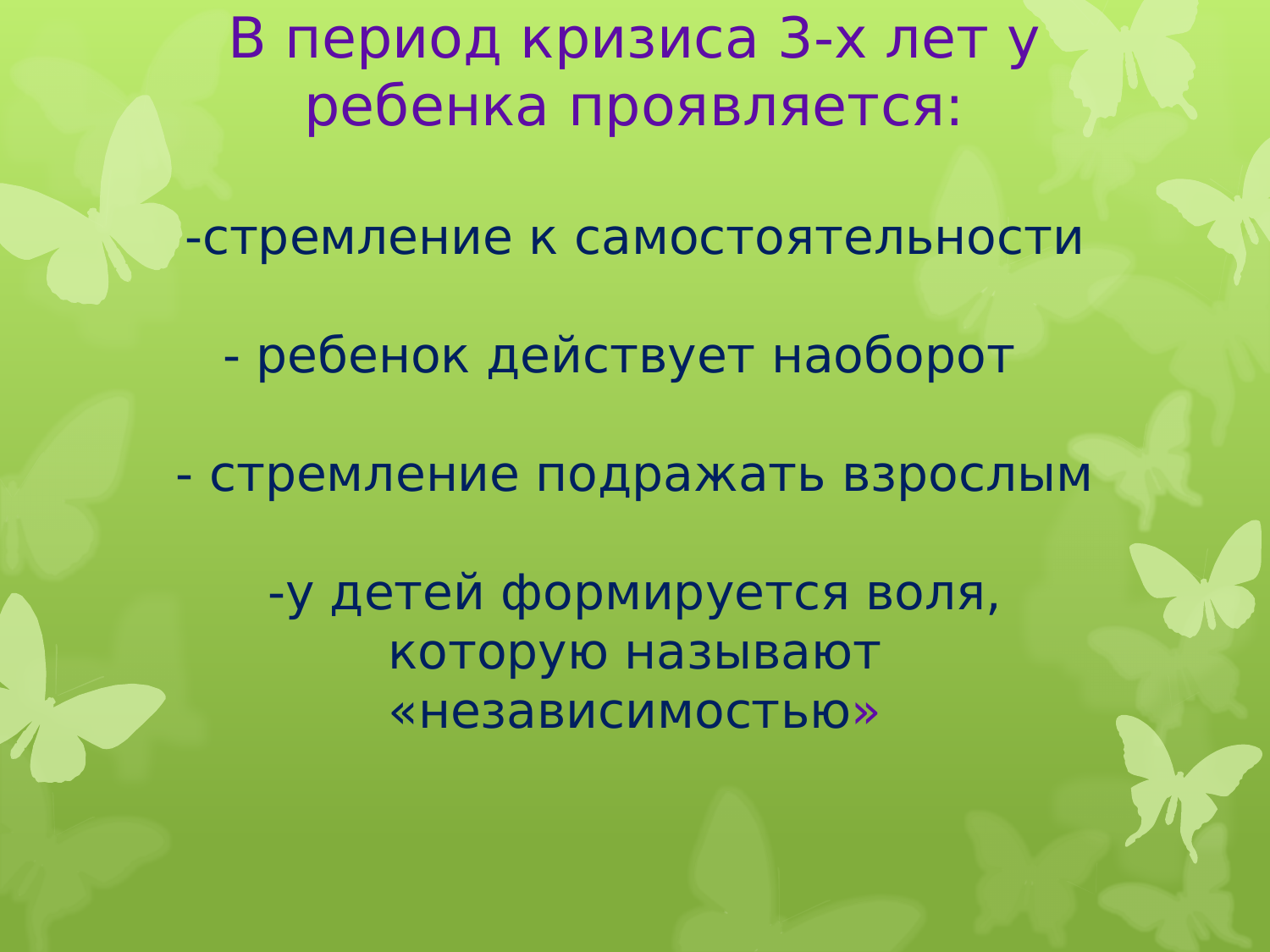

# В период кризиса 3-х лет у ребенка проявляется: -стремление к самостоятельности - ребенок действует наоборот - стремление подражать взрослым -у детей формируется воля, которую называют «независимостью»